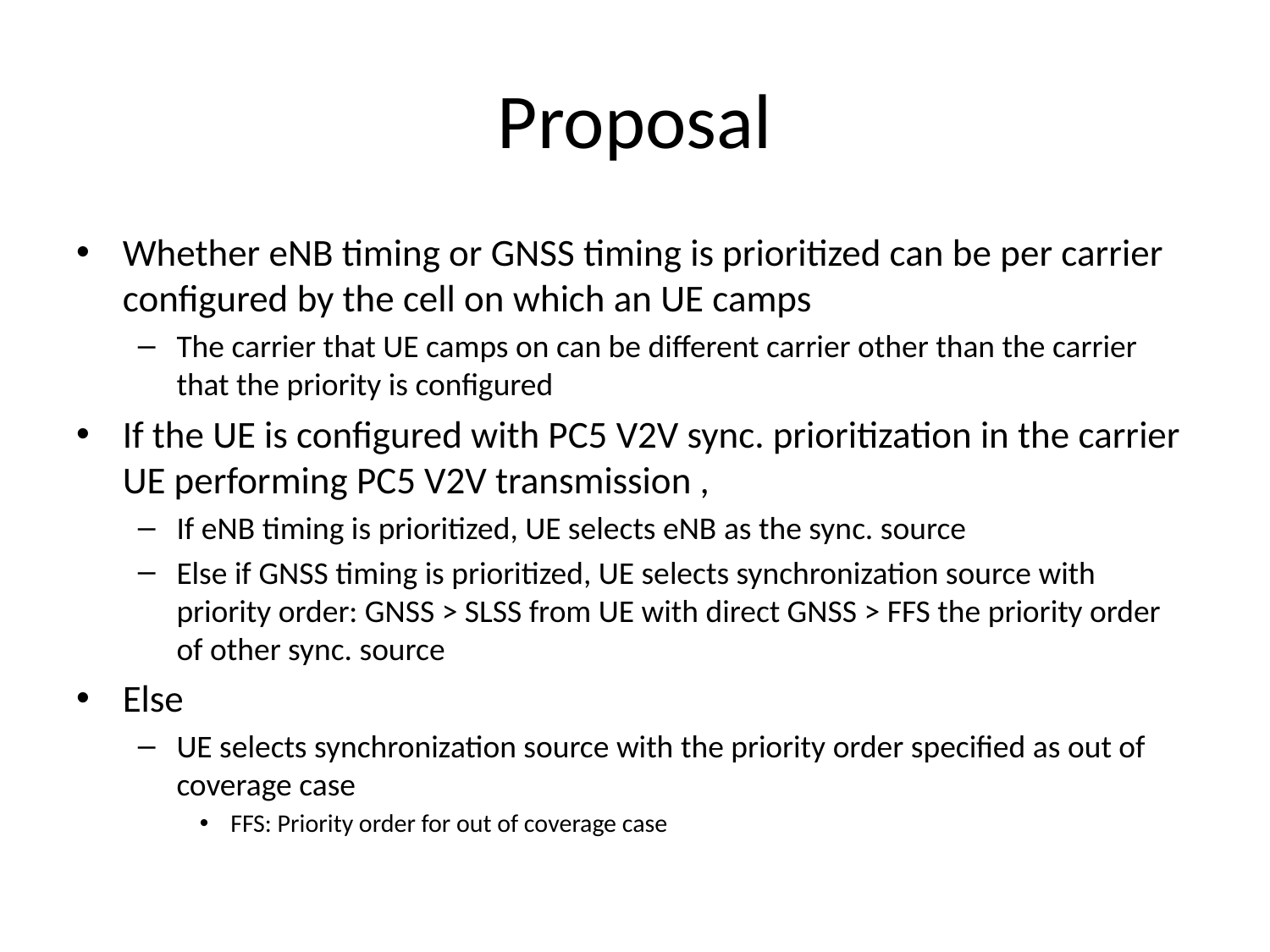

# Proposal
Whether eNB timing or GNSS timing is prioritized can be per carrier configured by the cell on which an UE camps
The carrier that UE camps on can be different carrier other than the carrier that the priority is configured
If the UE is configured with PC5 V2V sync. prioritization in the carrier UE performing PC5 V2V transmission ,
If eNB timing is prioritized, UE selects eNB as the sync. source
Else if GNSS timing is prioritized, UE selects synchronization source with priority order: GNSS > SLSS from UE with direct GNSS > FFS the priority order of other sync. source
Else
UE selects synchronization source with the priority order specified as out of coverage case
FFS: Priority order for out of coverage case